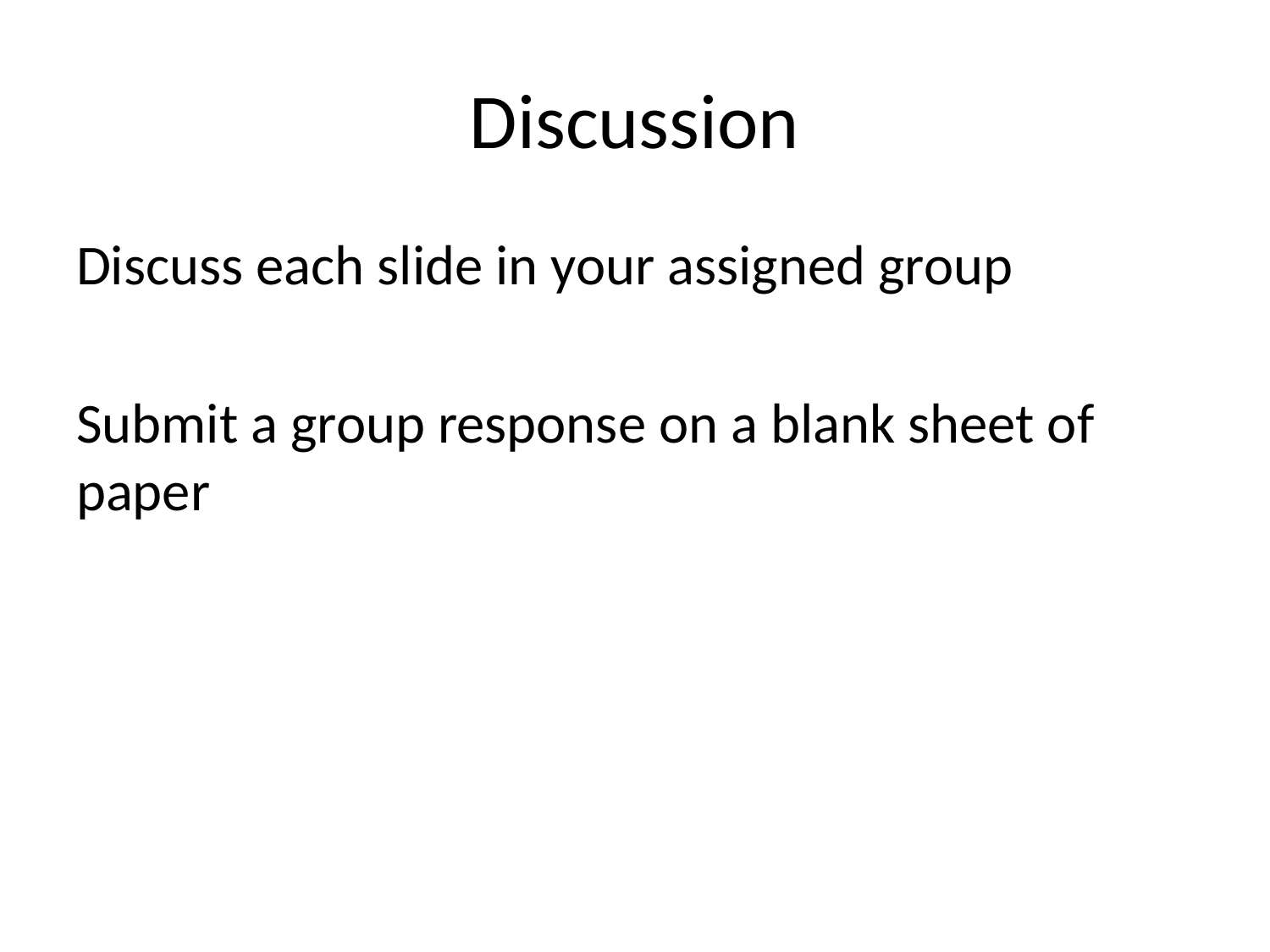

# Discussion
Discuss each slide in your assigned group

Submit a group response on a blank sheet of paper